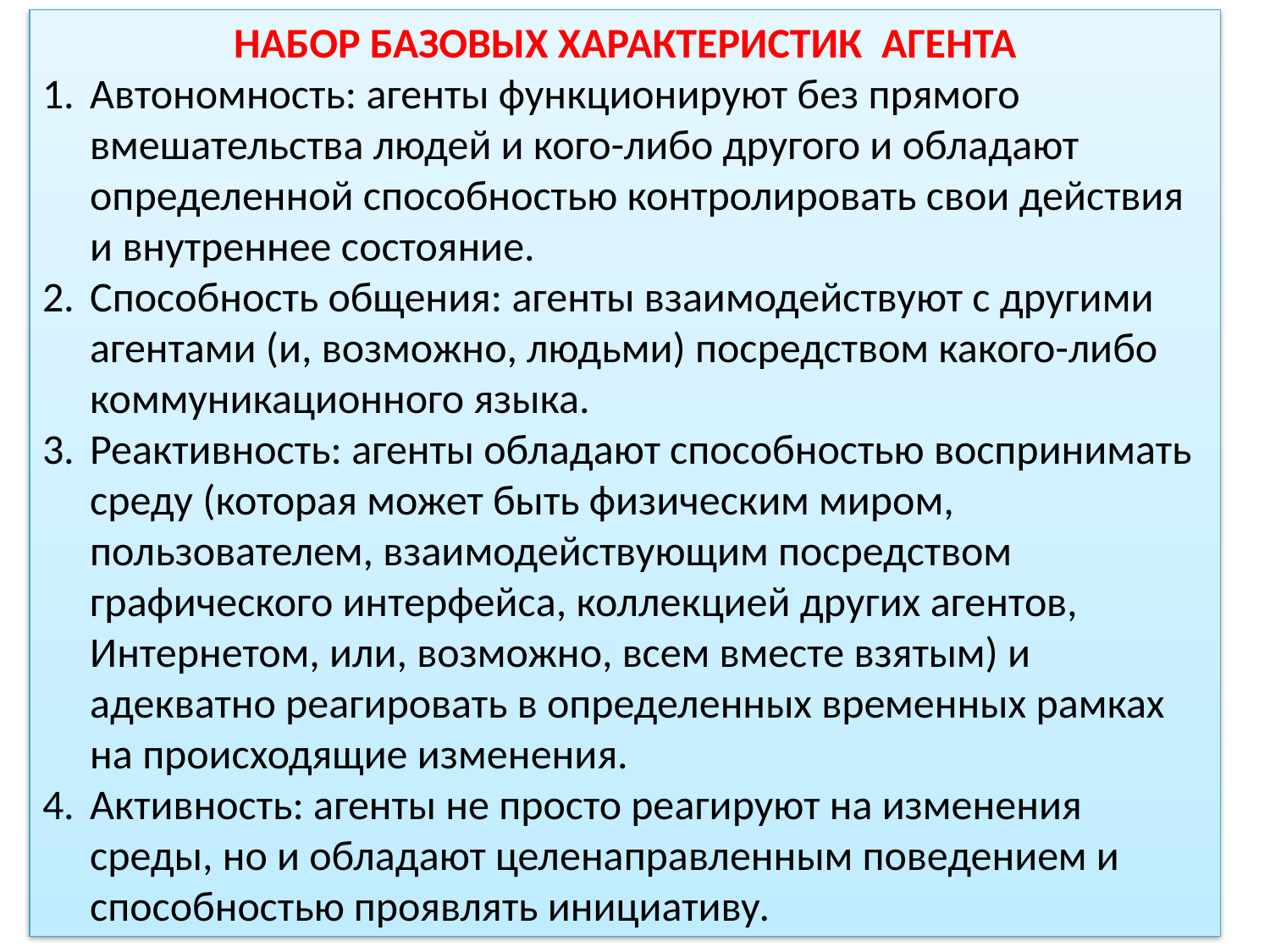

НАБОР БАЗОВЫХ ХАРАКТЕРИСТИК  АГЕНТА
Автономность: агенты функционируют без прямого вмешательства людей и кого-либо другого и обладают определенной способностью контролировать свои действия и внутреннее состояние.
Способность общения: агенты взаимодействуют с другими агентами (и, возможно, людьми) посредством какого-либо коммуникационного языка.
Реактивность: агенты обладают способностью воспринимать среду (которая может быть физическим миром, пользователем, взаимодействующим посредством графического интерфейса, коллекцией других агентов, Интернетом, или, возможно, всем вместе взятым) и адекватно реагировать в определенных временных рамках на происходящие изменения.
Активность: агенты не просто реагируют на изменения среды, но и обладают целенаправленным поведением и способностью проявлять инициативу.